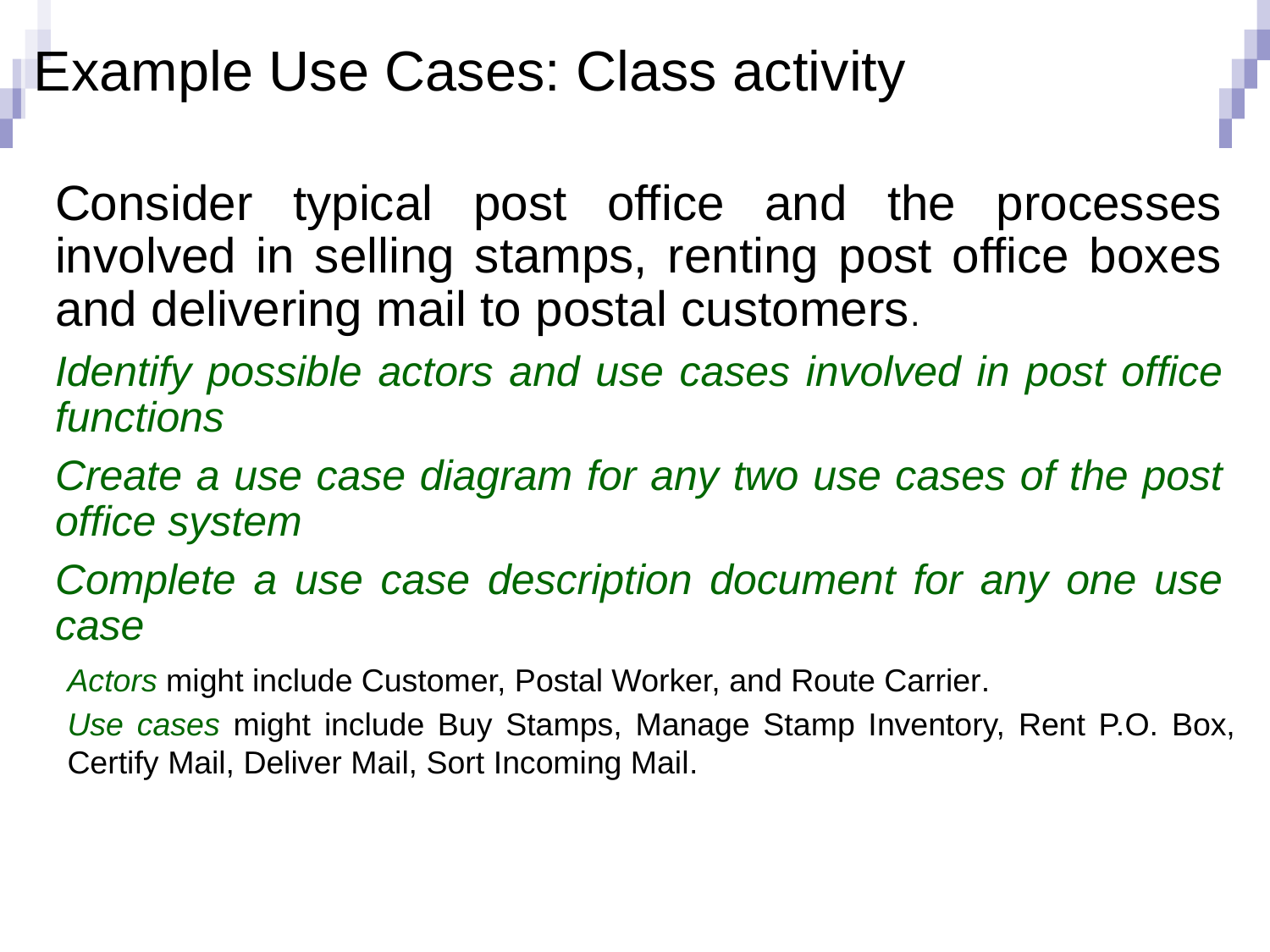

# Example Use Cases: Class activity
Consider typical post office and the processes involved in selling stamps, renting post office boxes and delivering mail to postal customers.
Identify possible actors and use cases involved in post office functions
Create a use case diagram for any two use cases of the post office system
Complete a use case description document for any one use case
Actors might include Customer, Postal Worker, and Route Carrier.
Use cases might include Buy Stamps, Manage Stamp Inventory, Rent P.O. Box, Certify Mail, Deliver Mail, Sort Incoming Mail.